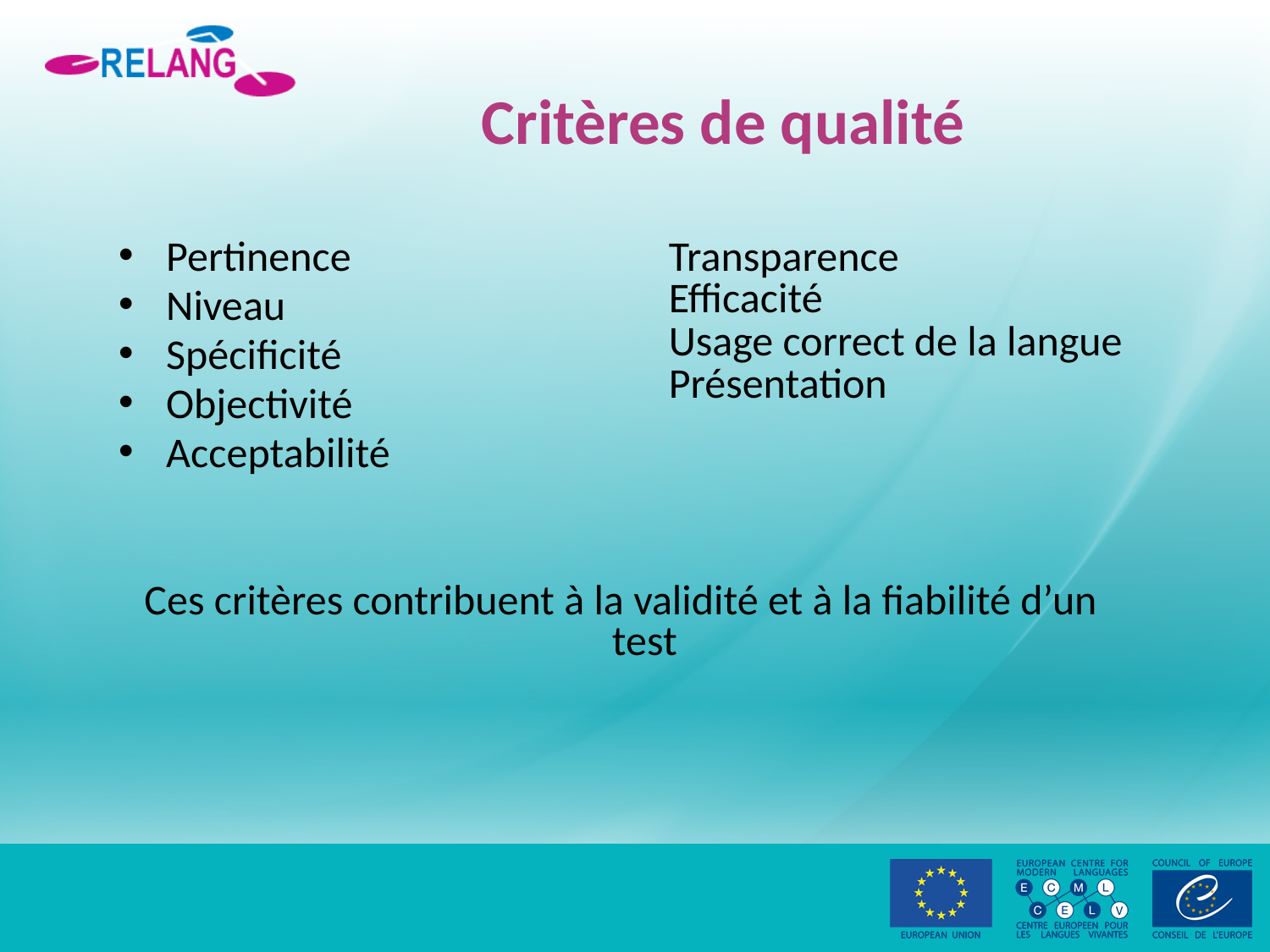

# Critères de qualité
Pertinence
Niveau
Spécificité
Objectivité
Acceptabilité

Ces critères contribuent à la validité et à la fiabilité d’un test

| Transparence Efficacité Usage correct de la langue Présentation |
| --- |